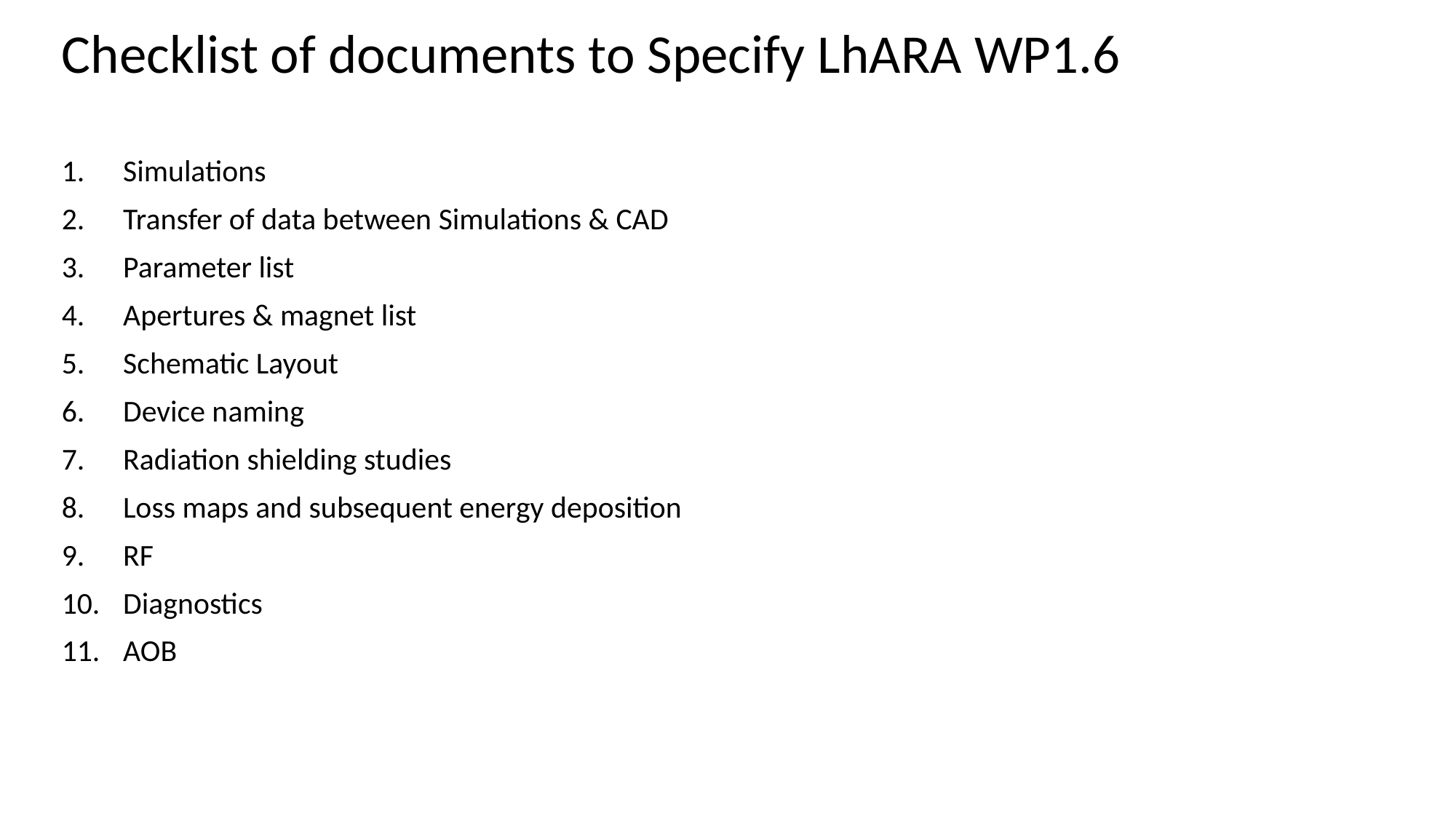

# Checklist of documents to Specify LhARA WP1.6
Simulations
Transfer of data between Simulations & CAD
Parameter list
Apertures & magnet list
Schematic Layout
Device naming
Radiation shielding studies
Loss maps and subsequent energy deposition
RF
Diagnostics
AOB